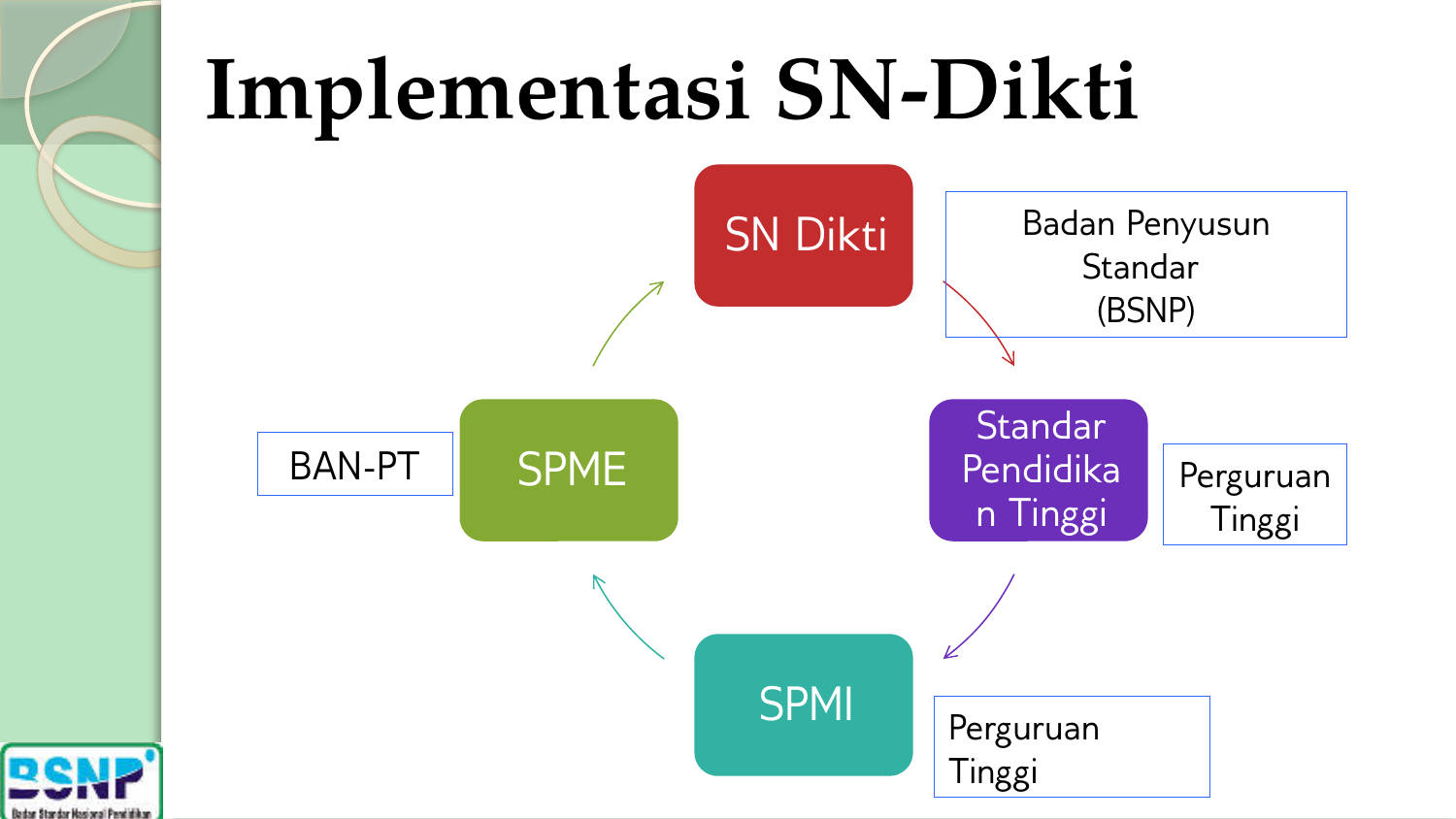

# Implementasi SN-Dikti
SN Dikti
Standar Pendidikan Tinggi
SPMI
SPME
Badan Penyusun Standar
(BSNP)
BAN-PT
Perguruan
Tinggi
Perguruan Tinggi